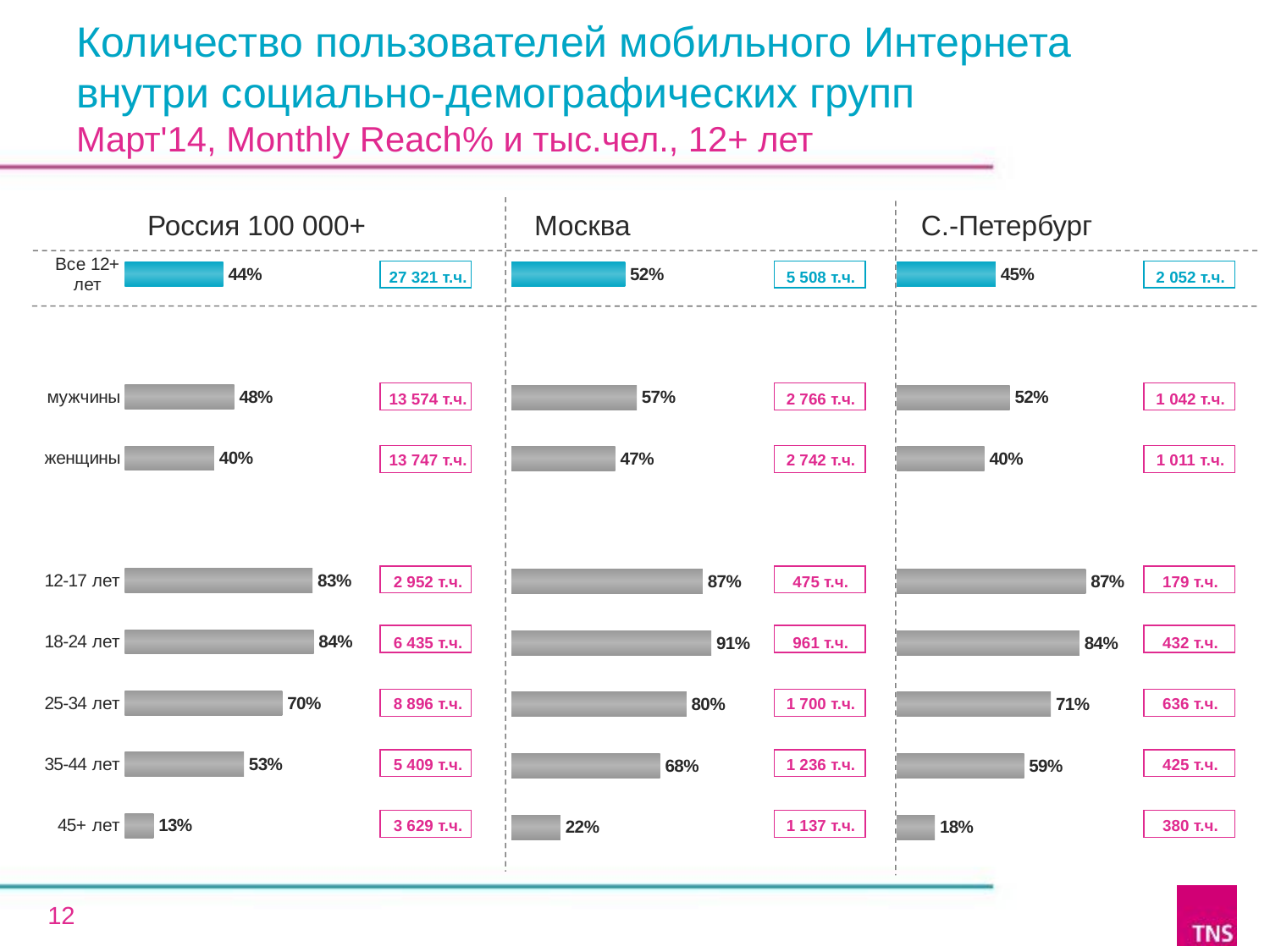

# Количество пользователей мобильного Интернета внутри социально-демографических групп Март'14, Monthly Reach% и тыс.чел., 12+ лет
Россия 100 000+
Москва
С.-Петербург

### Chart

| Category | % |
|---|---|
| Все 12+ лет | 51.9 |
|  | None |
| мужчины | 57.2 |
| женщины | 47.4 |
|  | None |
| 12-17 лет | 87.3 |
| 18-24 лет | 91.3 |
| 25-34 лет | 79.9 |
| 35-44 лет | 67.9 |
| 45+ лет | 22.4 |

### Chart

| Category | % |
|---|---|
| Все 12+ лет | 45.4 |
|  | None |
| мужчины | 51.9 |
| женщины | 40.2 |
|  | None |
| 12-17 лет | 86.8 |
| 18-24 лет | 83.9 |
| 25-34 лет | 70.8 |
| 35-44 лет | 58.5 |
| 45+ лет | 17.5 |

### Chart

| Category | % |
|---|---|
| Все 12+ лет | 43.5 |
|  | None |
| мужчины | 48.3 |
| женщины | 39.5 |
|  | None |
| 12-17 лет | 83.0 |
| 18-24 лет | 83.5 |
| 25-34 лет | 69.6 |
| 35-44 лет | 52.6 |
| 45+ лет | 12.7 |
| 27 321 т.ч. |
| --- |
|  |
| 13 574 т.ч. |
| 13 747 т.ч. |
|  |
| 2 952 т.ч. |
| 6 435 т.ч. |
| 8 896 т.ч. |
| 5 409 т.ч. |
| 3 629 т.ч. |
| 5 508 т.ч. |
| --- |
|  |
| 2 766 т.ч. |
| 2 742 т.ч. |
|  |
| 475 т.ч. |
| 961 т.ч. |
| 1 700 т.ч. |
| 1 236 т.ч. |
| 1 137 т.ч. |
| 2 052 т.ч. |
| --- |
|  |
| 1 042 т.ч. |
| 1 011 т.ч. |
|  |
| 179 т.ч. |
| 432 т.ч. |
| 636 т.ч. |
| 425 т.ч. |
| 380 т.ч. |

12